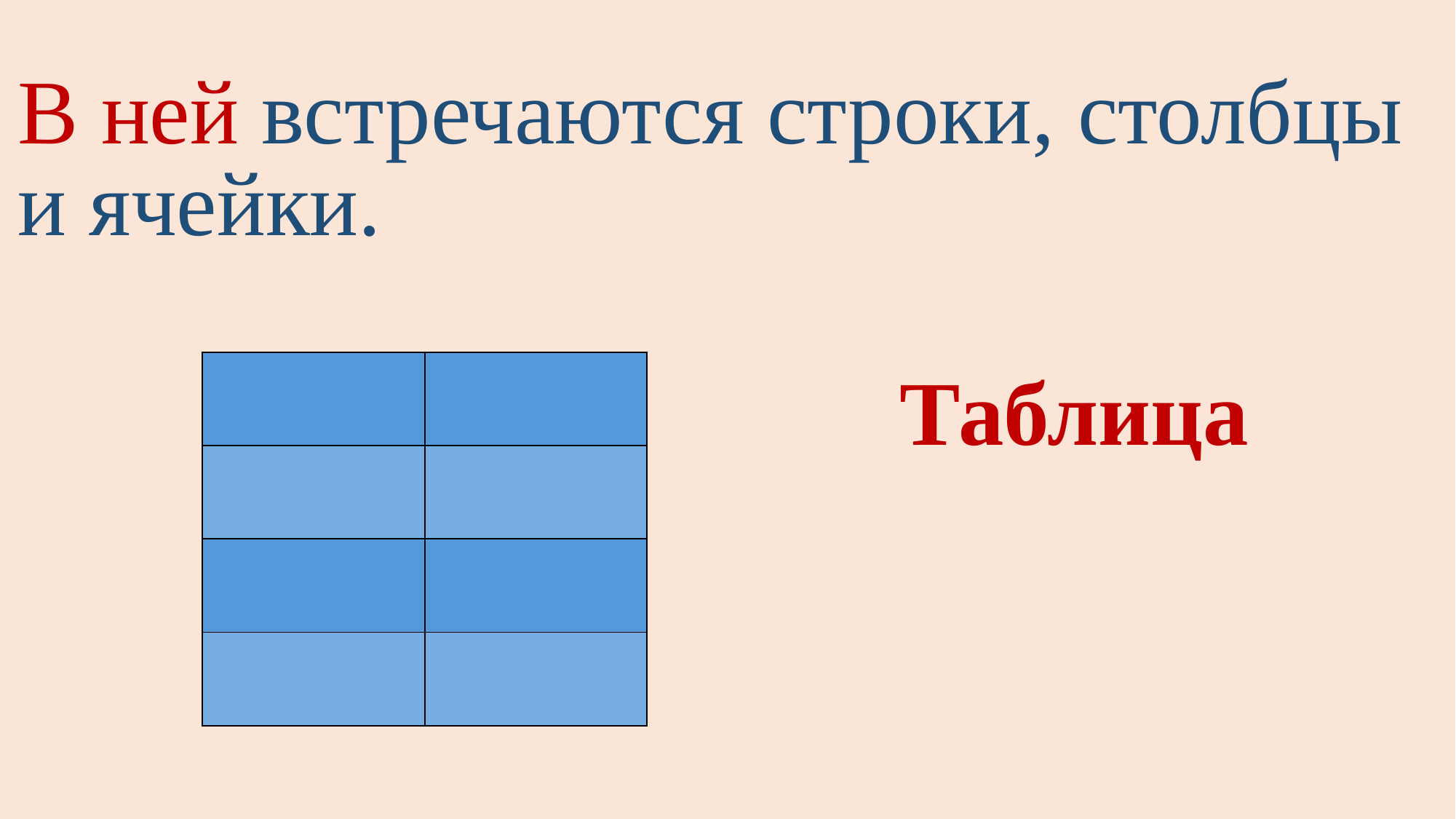

В ней встречаются строки, столбцы и ячейки.
Таблица
|  |  |
| --- | --- |
|  |  |
|  |  |
|  |  |